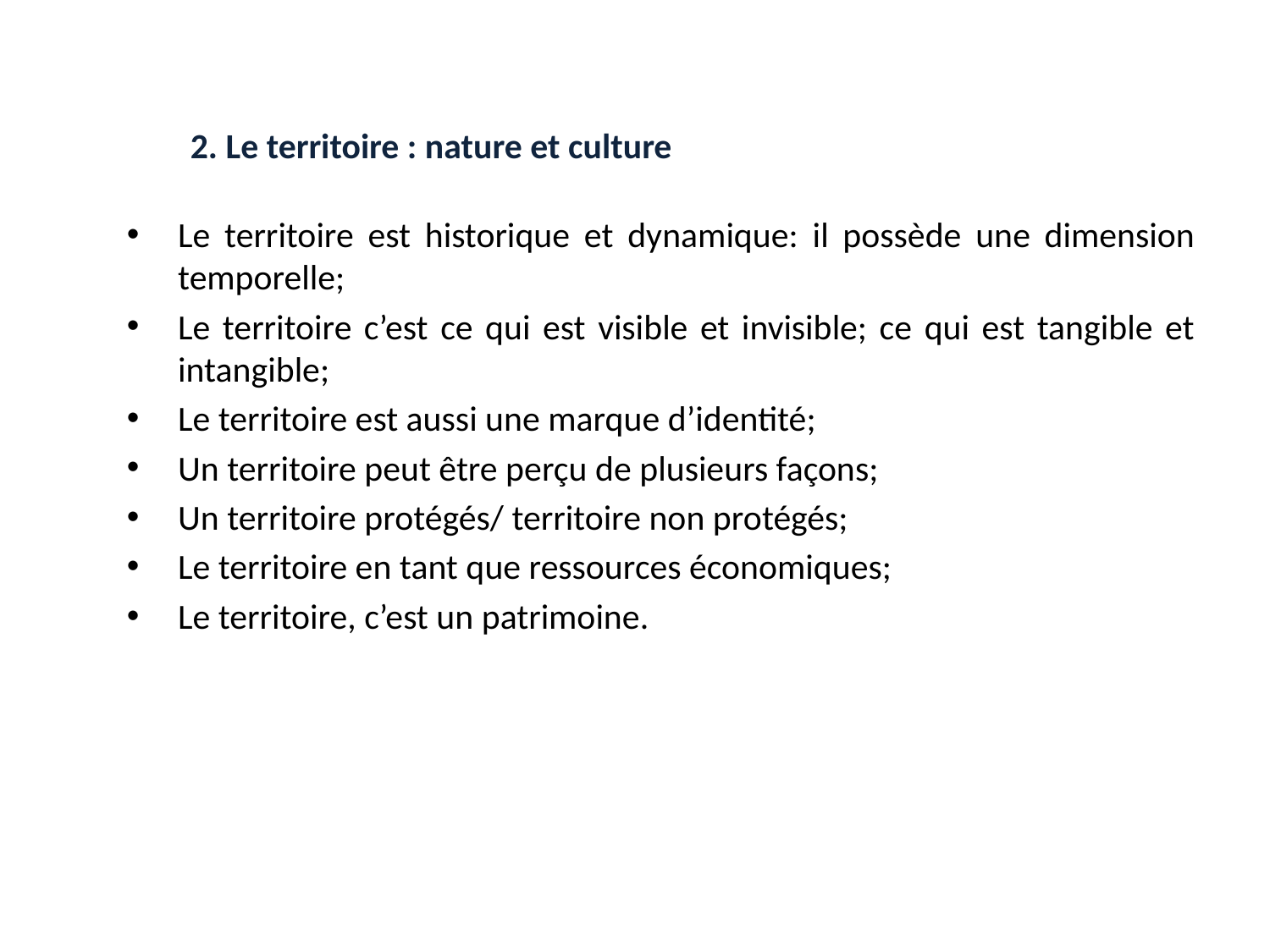

# 2. Le territoire : nature et culture
Le territoire est historique et dynamique: il possède une dimension temporelle;
Le territoire c’est ce qui est visible et invisible; ce qui est tangible et intangible;
Le territoire est aussi une marque d’identité;
Un territoire peut être perçu de plusieurs façons;
Un territoire protégés/ territoire non protégés;
Le territoire en tant que ressources économiques;
Le territoire, c’est un patrimoine.